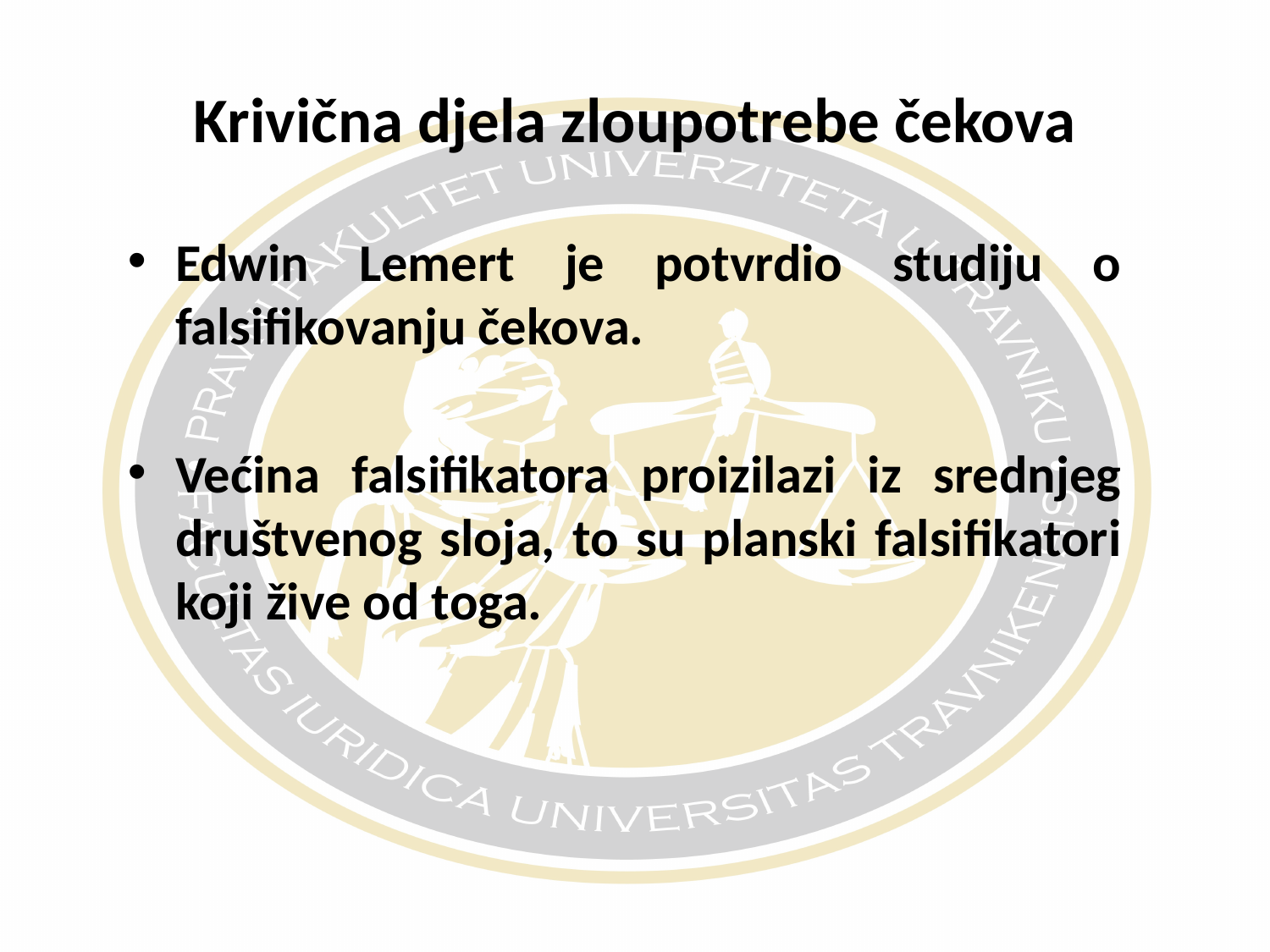

# Krivična djela zloupotrebe čekova
Edwin Lemert je potvrdio studiju o falsifikovanju čekova.

Većina falsifikatora proizilazi iz srednjeg društvenog sloja, to su planski falsifikatori koji žive od toga.